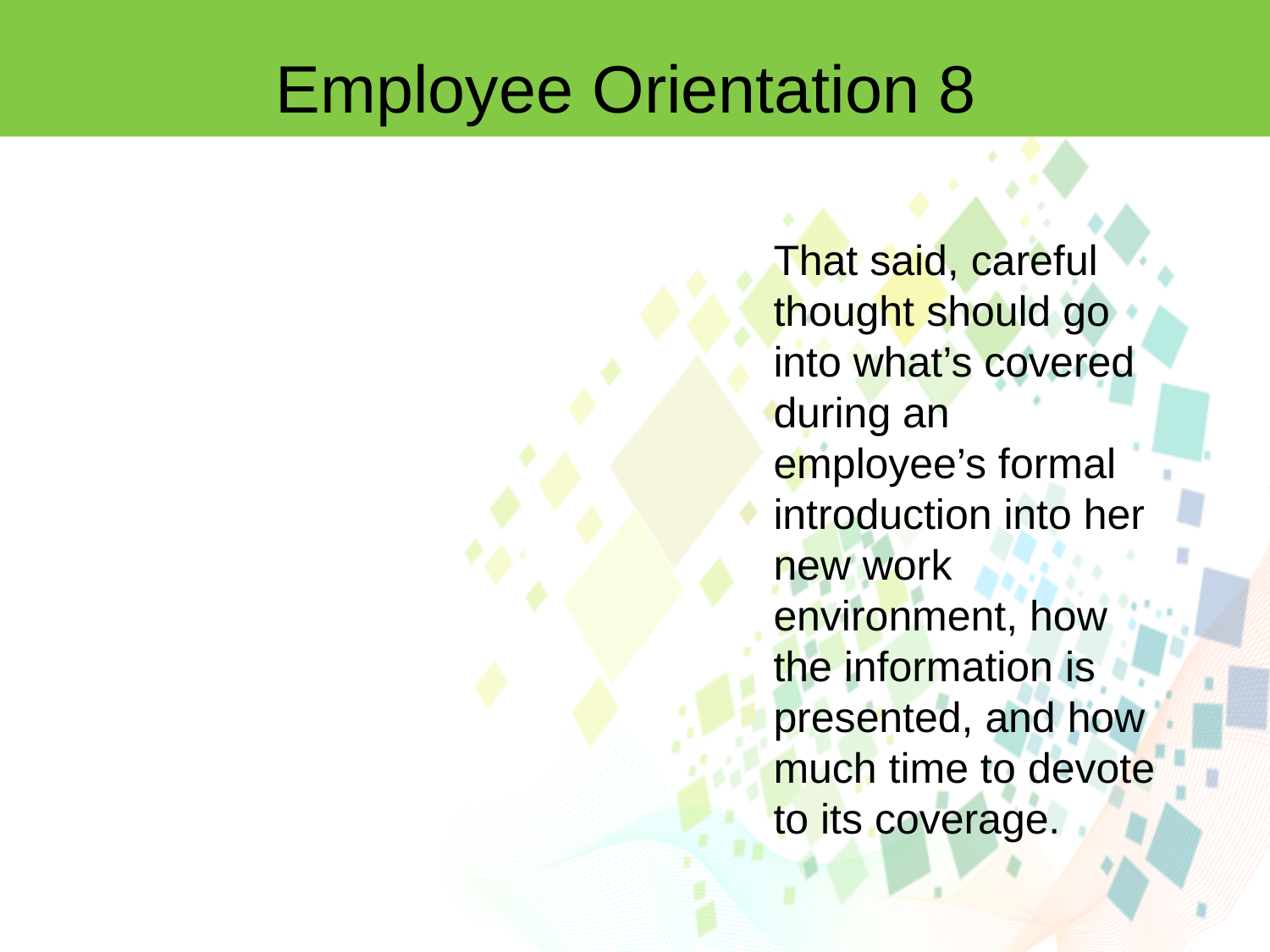

Employee Orientation 8
That said, careful thought should go into what’s covered during an employee’s formal introduction into her
new work environment, how the information is presented, and how much time to devote to its coverage.